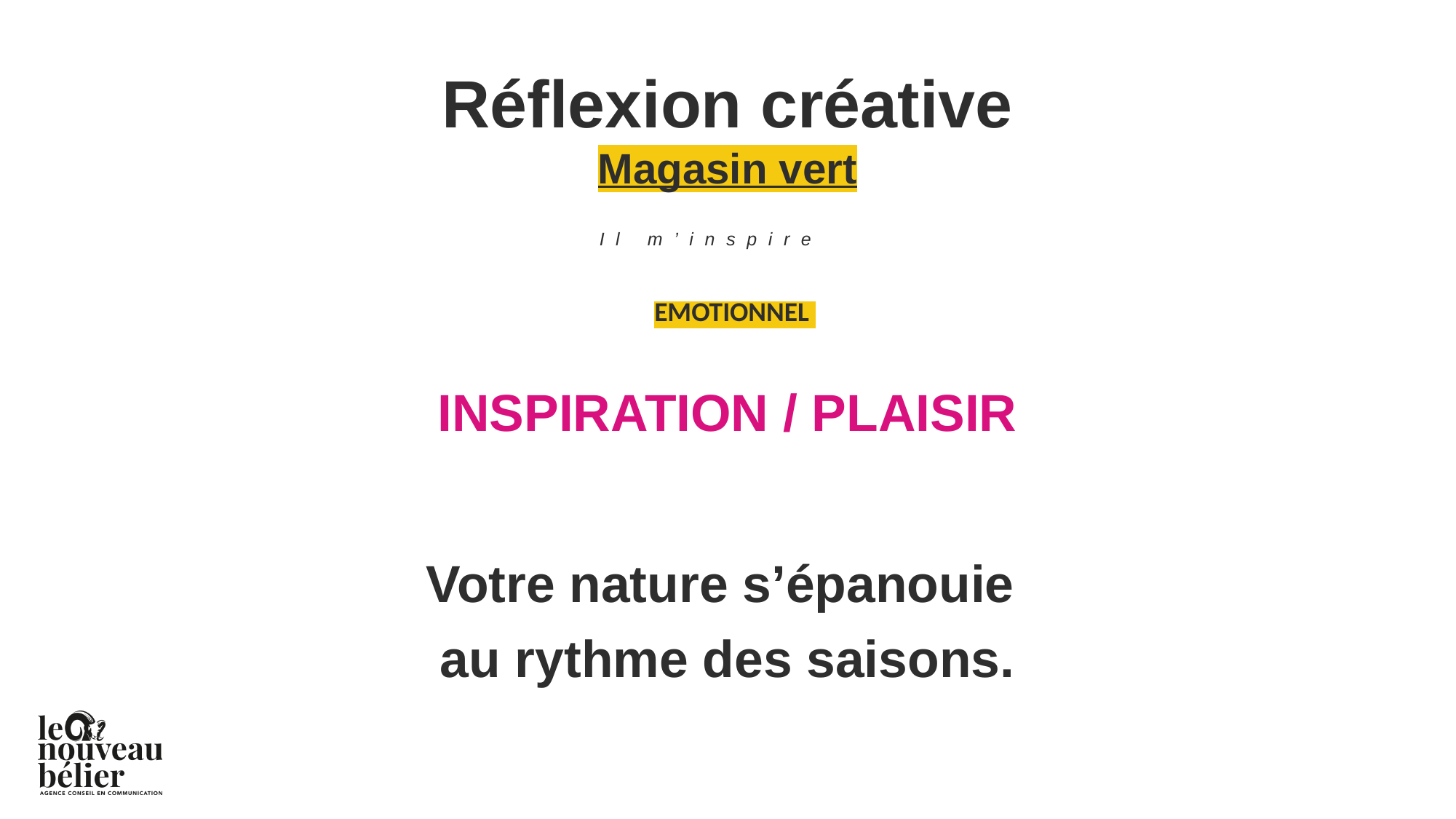

# Réflexion créative Magasin vert
Il m’inspire
EMOTIONNEL
INSPIRATION / PLAISIR

Votre nature s’épanouie
au rythme des saisons.